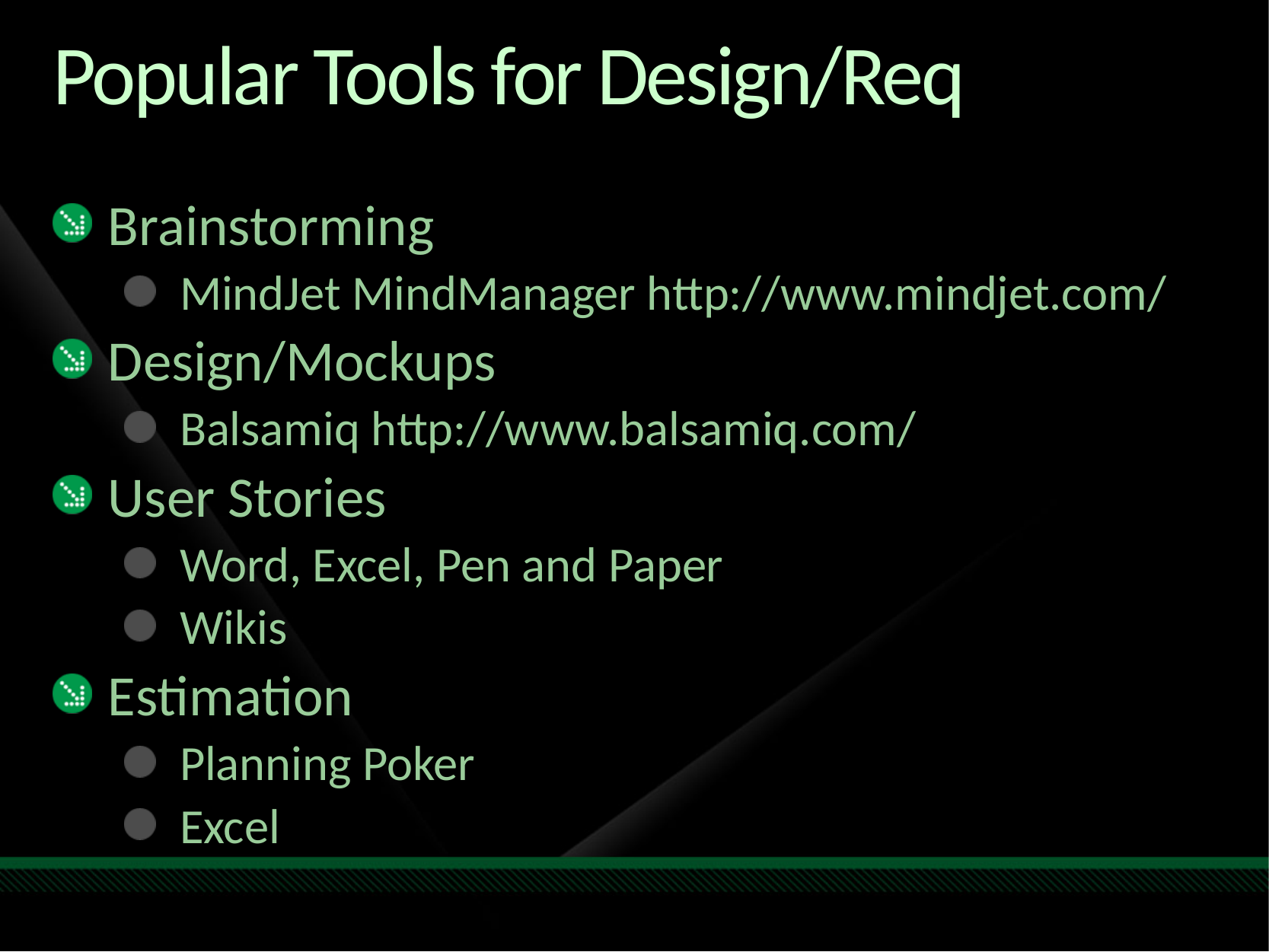

# Popular Tools for Design/Req
Brainstorming
MindJet MindManager http://www.mindjet.com/
Design/Mockups
Balsamiq http://www.balsamiq.com/
User Stories
Word, Excel, Pen and Paper
Wikis
Estimation
Planning Poker
Excel